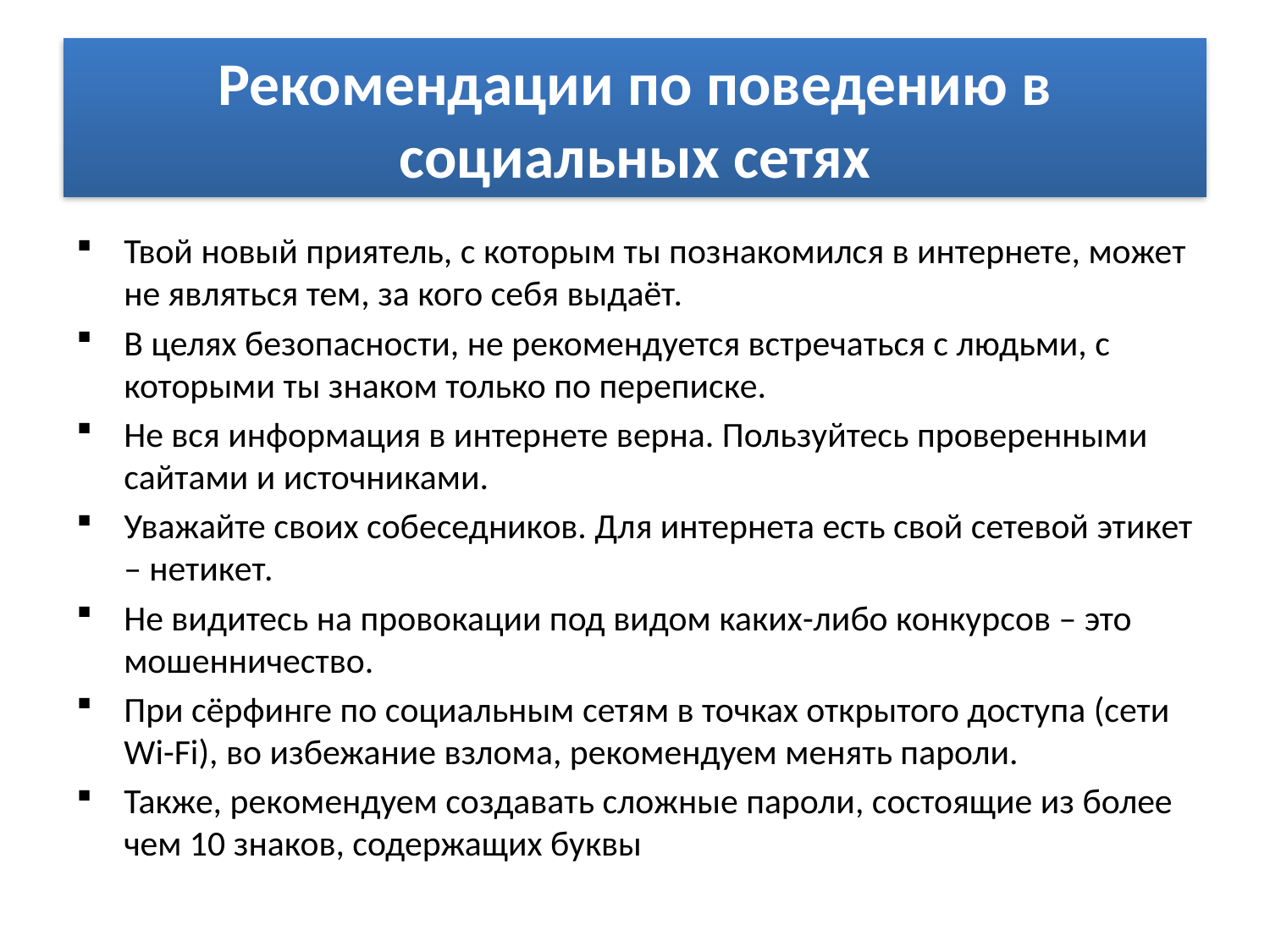

# Рекомендации по поведению в социальных сетях
Твой новый приятель, с которым ты познакомился в интернете, может не являться тем, за кого себя выдаёт.
В целях безопасности, не рекомендуется встречаться с людьми, с которыми ты знаком только по переписке.
Не вся информация в интернете верна. Пользуйтесь проверенными сайтами и источниками.
Уважайте своих собеседников. Для интернета есть свой сетевой этикет – нетикет.
Не видитесь на провокации под видом каких-либо конкурсов – это мошенничество.
При сёрфинге по социальным сетям в точках открытого доступа (сети Wi-Fi), во избежание взлома, рекомендуем менять пароли.
Также, рекомендуем создавать сложные пароли, состоящие из более чем 10 знаков, содержащих буквы